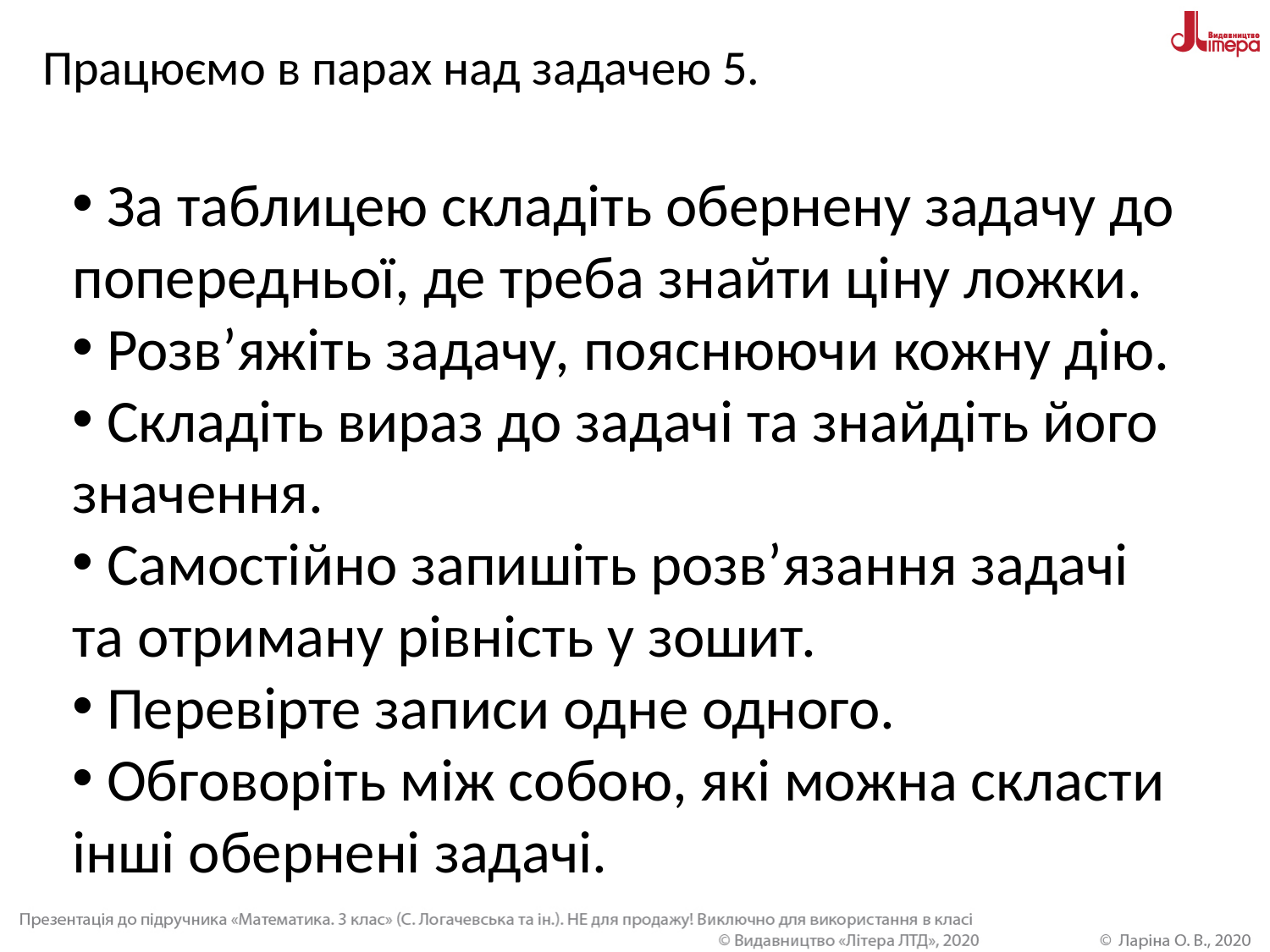

Працюємо в парах над задачею 5.
 За таблицею складіть обернену задачу до попередньої, де треба знайти ціну ложки.
 Розв’яжіть задачу, пояснюючи кожну дію.
 Складіть вираз до задачі та знайдіть його значення.
 Самостійно запишіть розв’язання задачі та отриману рівність у зошит.
 Перевірте записи одне одного.
 Обговоріть між собою, які можна скласти інші обернені задачі.